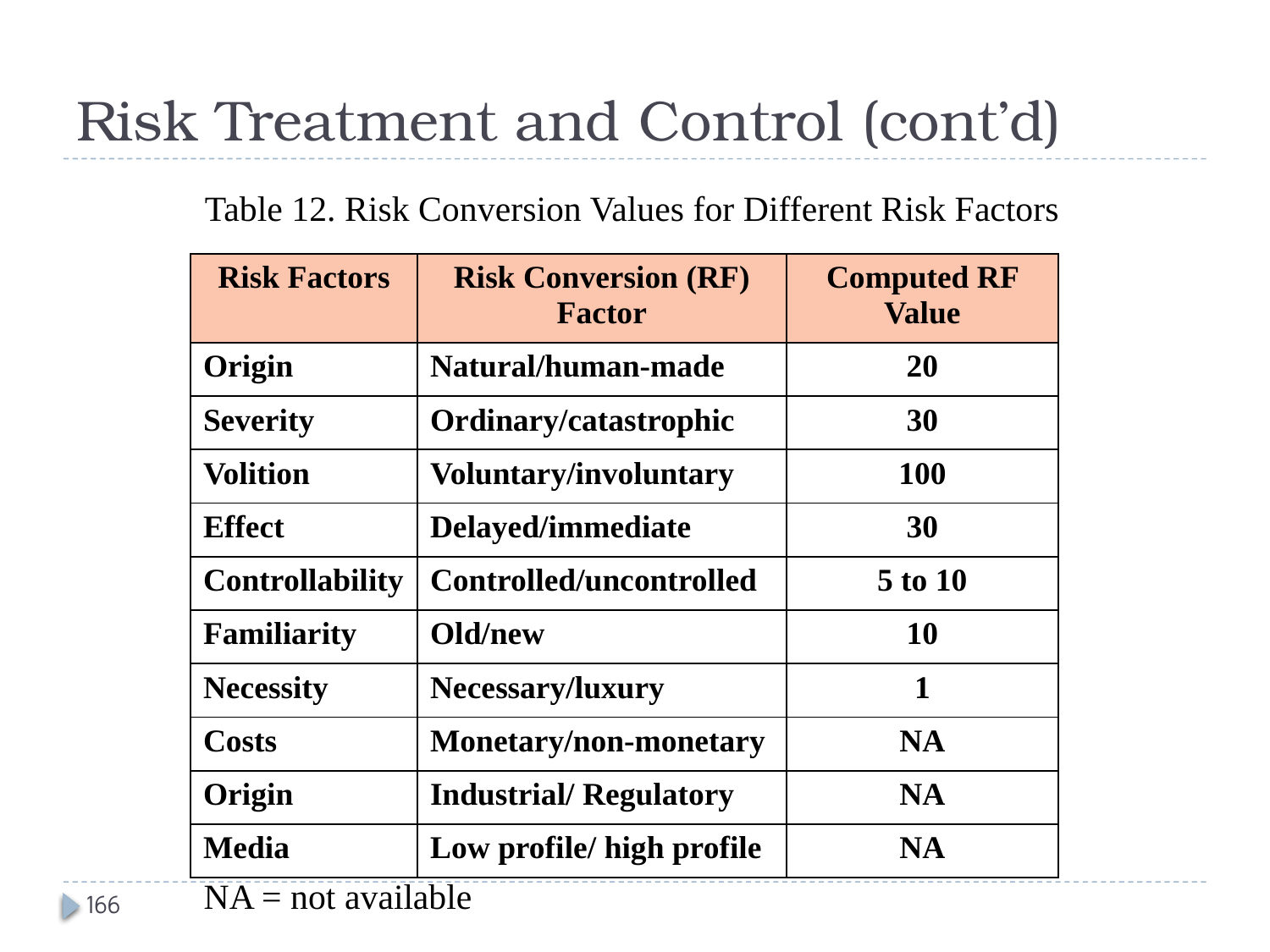

# Risk Treatment and Control (cont’d)
Table 12. Risk Conversion Values for Different Risk Factors
| Risk Factors | Risk Conversion (RF) Factor | Computed RF Value |
| --- | --- | --- |
| Origin | Natural/human-made | 20 |
| Severity | Ordinary/catastrophic | 30 |
| Volition | Voluntary/involuntary | 100 |
| Effect | Delayed/immediate | 30 |
| Controllability | Controlled/uncontrolled | 5 to 10 |
| Familiarity | Old/new | 10 |
| Necessity | Necessary/luxury | 1 |
| Costs | Monetary/non-monetary | NA |
| Origin | Industrial/ Regulatory | NA |
| Media | Low profile/ high profile | NA |
NA = not available
166